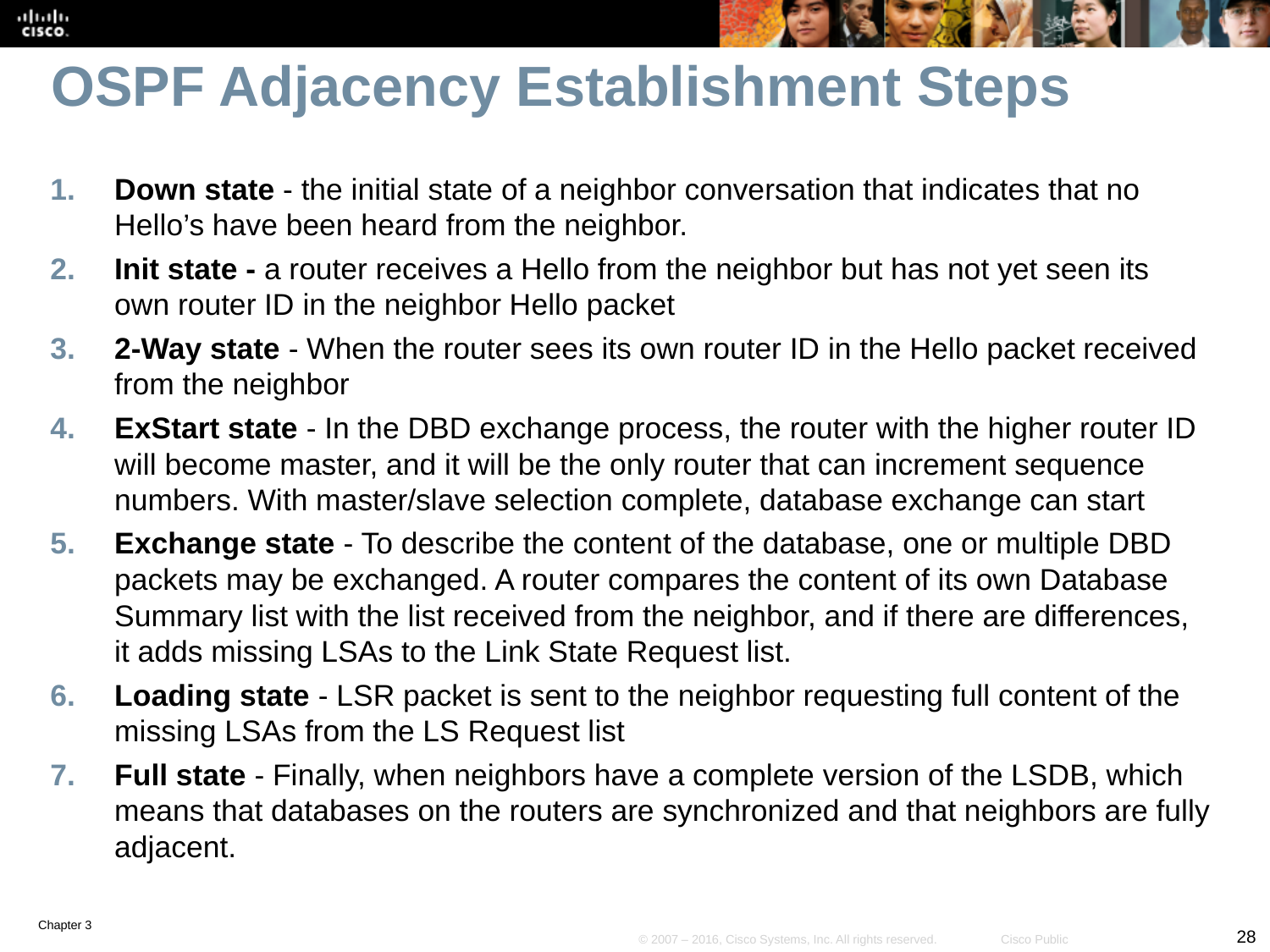

# OSPF Adjacency Establishment Steps
Down state - the initial state of a neighbor conversation that indicates that no Hello’s have been heard from the neighbor.
Init state - a router receives a Hello from the neighbor but has not yet seen its own router ID in the neighbor Hello packet
2-Way state - When the router sees its own router ID in the Hello packet received from the neighbor
ExStart state - In the DBD exchange process, the router with the higher router ID will become master, and it will be the only router that can increment sequence numbers. With master/slave selection complete, database exchange can start
Exchange state - To describe the content of the database, one or multiple DBD packets may be exchanged. A router compares the content of its own Database Summary list with the list received from the neighbor, and if there are differences, it adds missing LSAs to the Link State Request list.
Loading state - LSR packet is sent to the neighbor requesting full content of the missing LSAs from the LS Request list
Full state - Finally, when neighbors have a complete version of the LSDB, which means that databases on the routers are synchronized and that neighbors are fully adjacent.